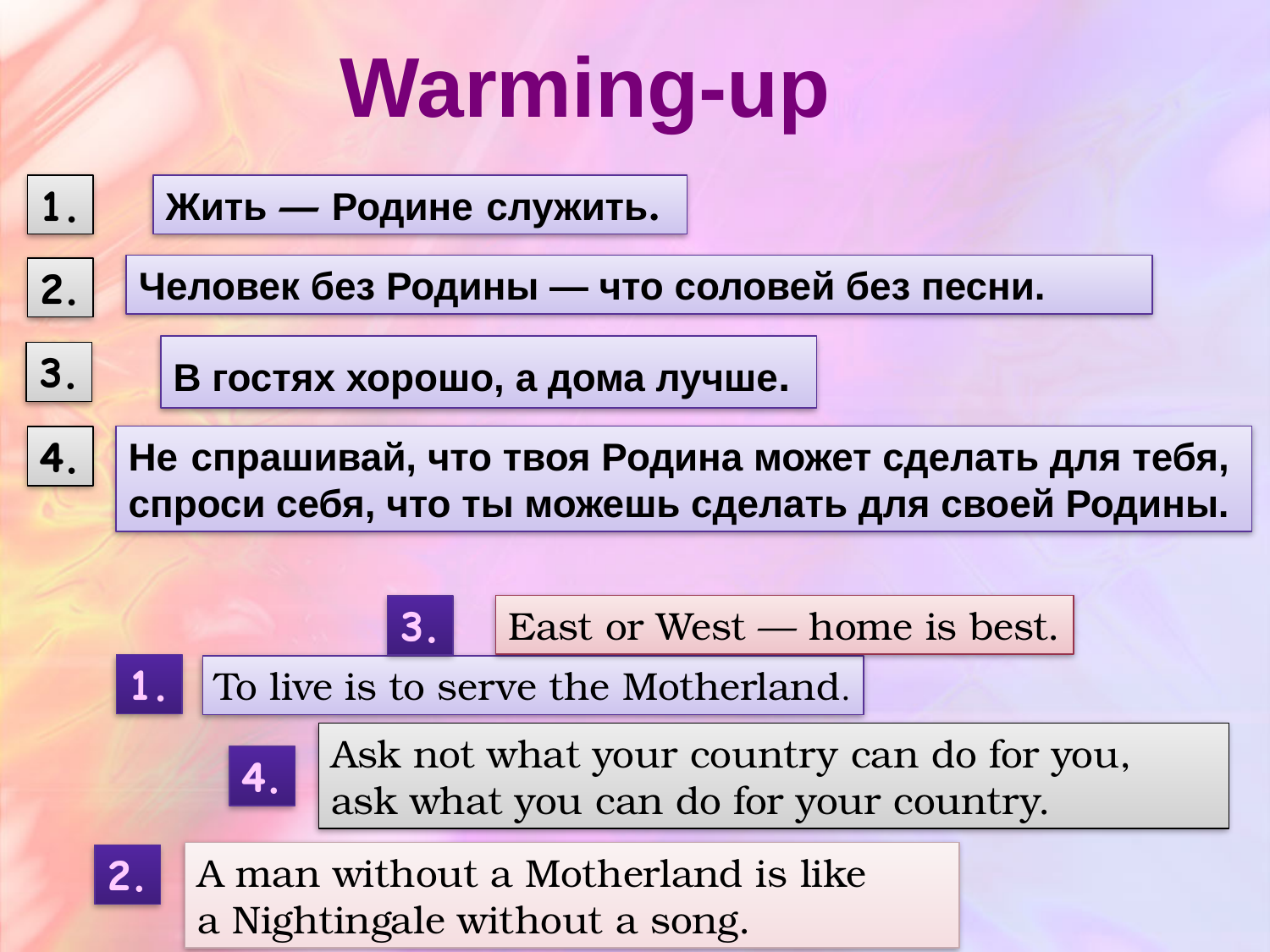

Warming-up
1.
Жить — Родине служить.
Человек без Родины — что соловей без песни.
2.
В гостях хорошо, а дома лучше.
3.
He спрашивай, что твоя Родина может сделать для тебя, спроси себя, что ты можешь сделать для своей Родины.
4.
East or West — home is best.
3.
1.
To live is to serve the Motherland.
Ask not what your country can do for you,
ask what you can do for your country.
4.
A man without a Motherland is like
a Nightingale without a song.
2.